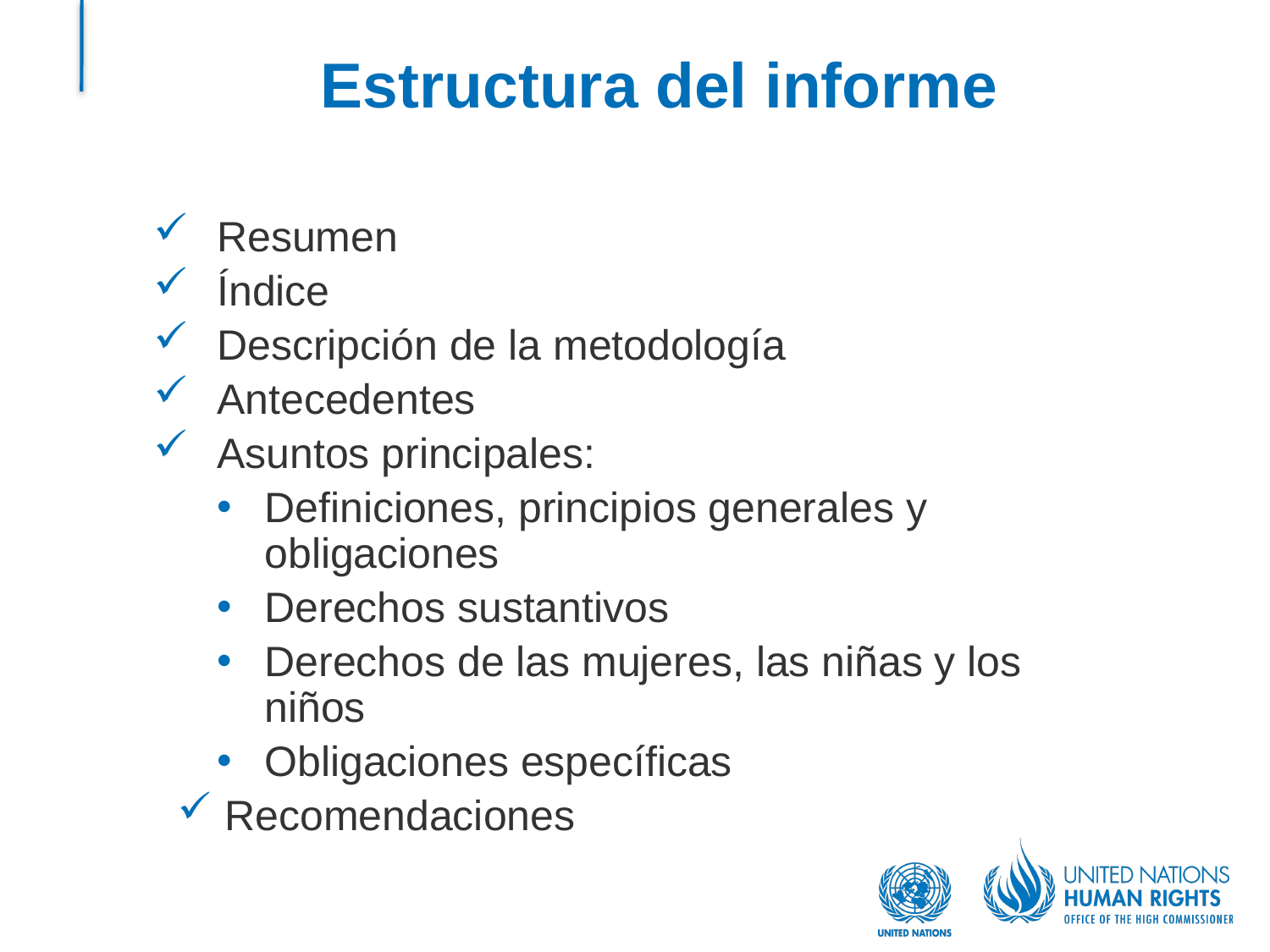

# Estructura del informe

Resumen
Índice
Descripción de la metodología
Antecedentes
Asuntos principales:
Definiciones, principios generales y obligaciones
Derechos sustantivos
Derechos de las mujeres, las niñas y los niños
Obligaciones específicas
Recomendaciones